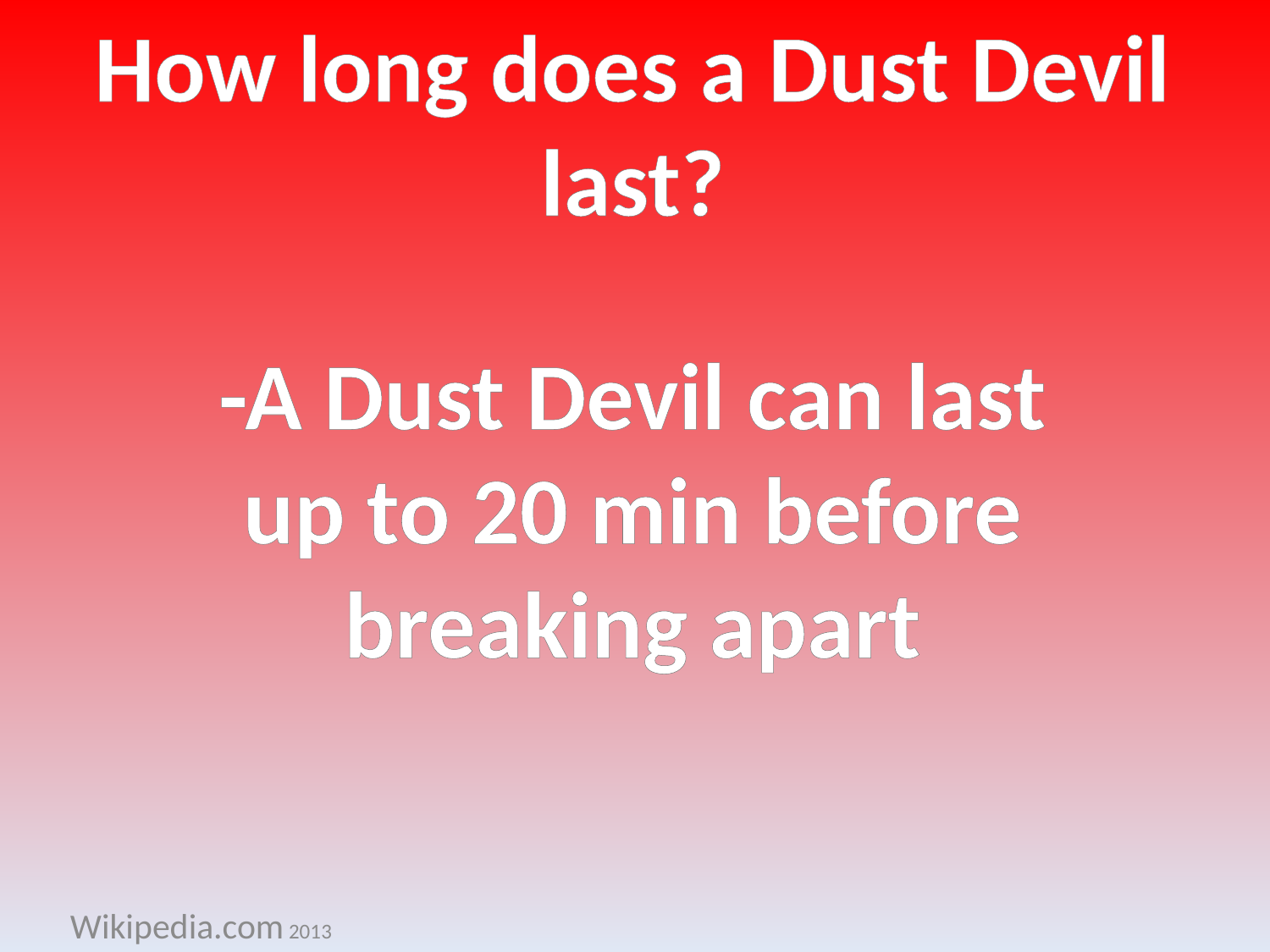

How long does a Dust Devil last?
-A Dust Devil can last
 up to 20 min before
breaking apart
Wikipedia.com 2013